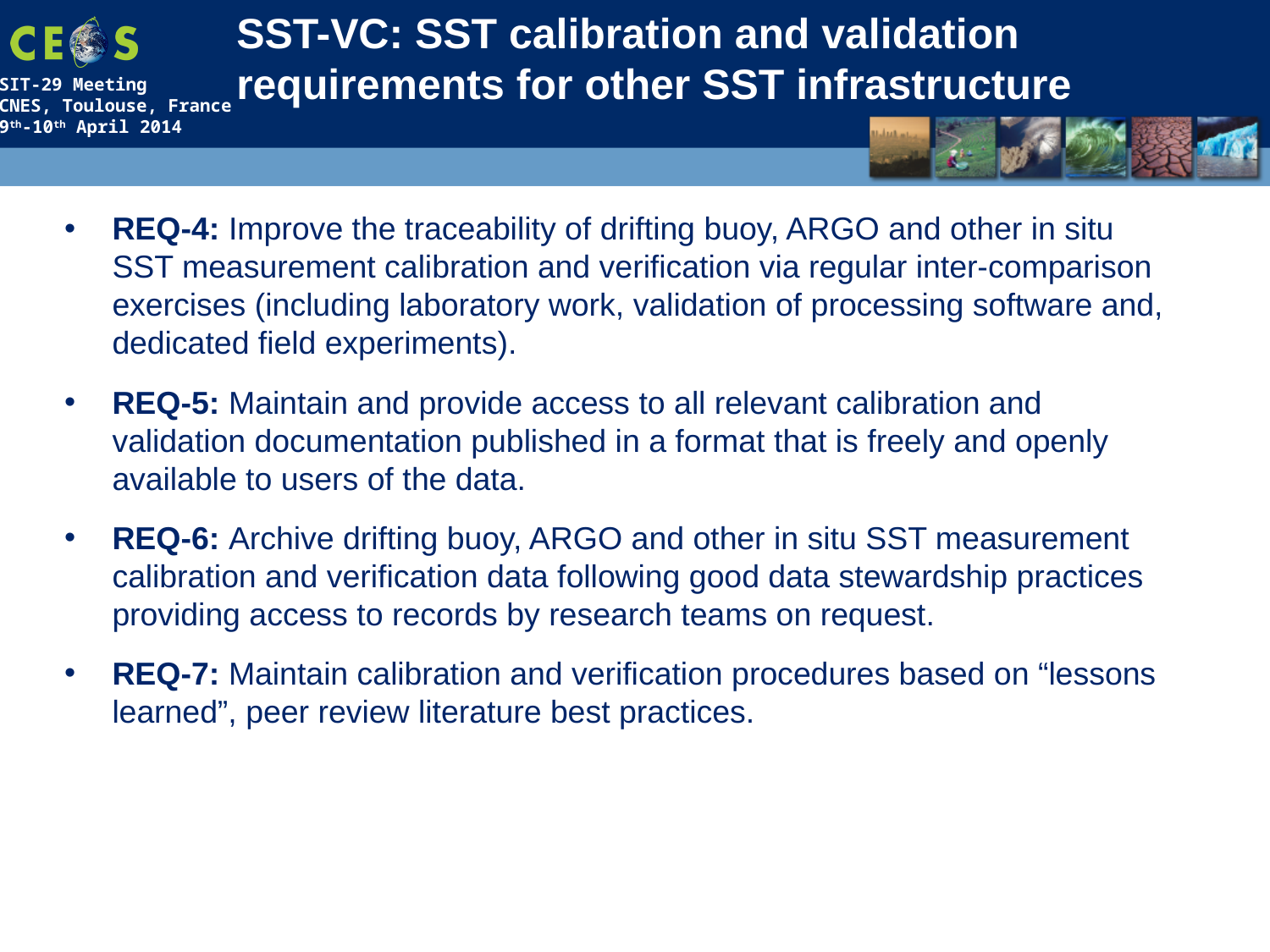

SST-VC: SST calibration and validation requirements for other SST infrastructure
REQ-4: Improve the traceability of drifting buoy, ARGO and other in situ SST measurement calibration and verification via regular inter-comparison exercises (including laboratory work, validation of processing software and, dedicated field experiments).
REQ-5: Maintain and provide access to all relevant calibration and validation documentation published in a format that is freely and openly available to users of the data.
REQ-6: Archive drifting buoy, ARGO and other in situ SST measurement calibration and verification data following good data stewardship practices providing access to records by research teams on request.
REQ-7: Maintain calibration and verification procedures based on “lessons learned”, peer review literature best practices.